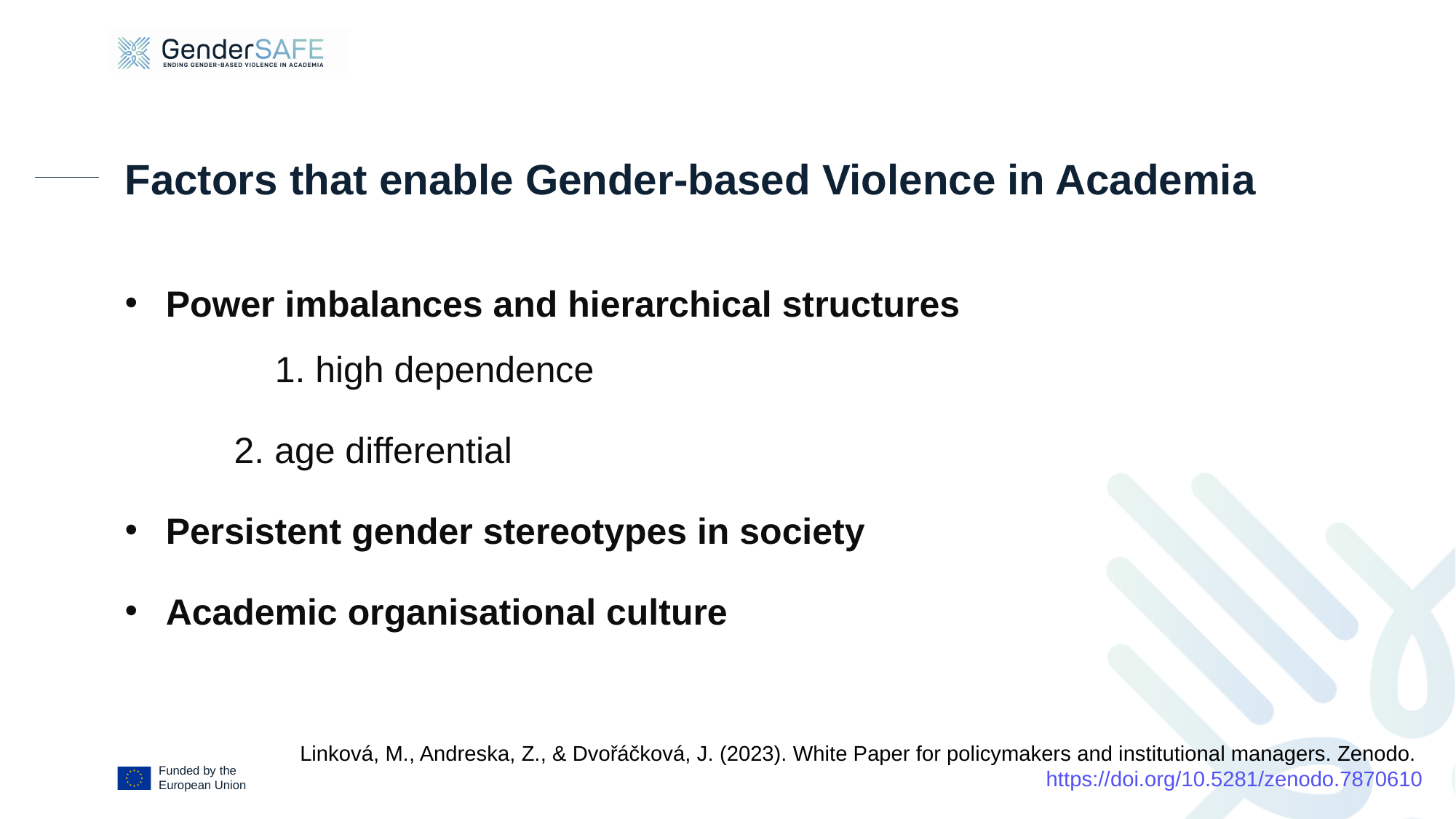

# Factors that enable Gender-based Violence in Academia
Power imbalances and hierarchical structures
	1. high dependence
	2. age differential
Persistent gender stereotypes in society
Academic organisational culture

Linková, M., Andreska, Z., & Dvořáčková, J. (2023). White Paper for policymakers and institutional managers. Zenodo. https://doi.org/10.5281/zenodo.7870610